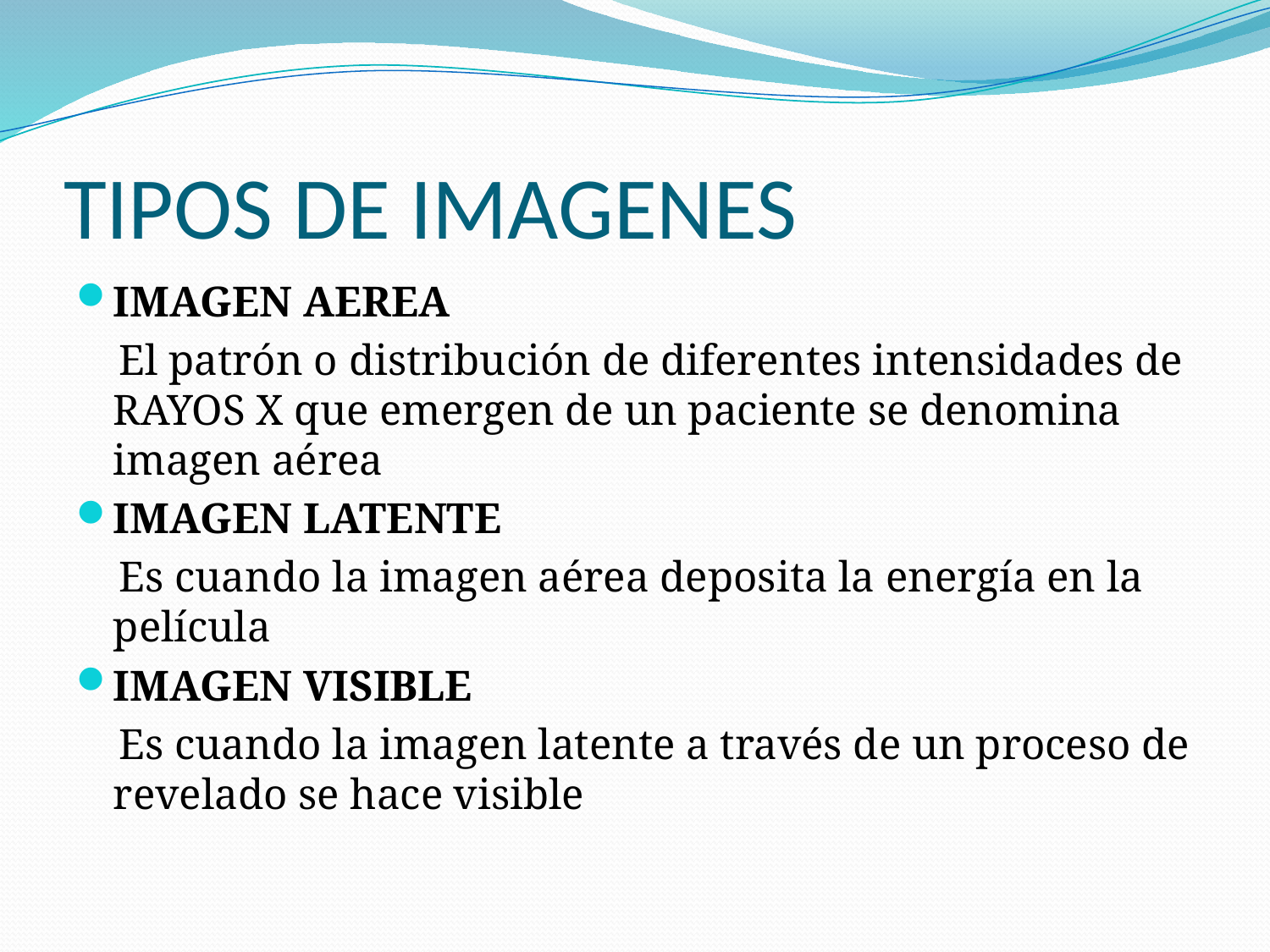

# TIPOS DE IMAGENES
IMAGEN AEREA
    El patrón o distribución de diferentes intensidades de RAYOS X que emergen de un paciente se denomina imagen aérea
IMAGEN LATENTE
    Es cuando la imagen aérea deposita la energía en la película
IMAGEN VISIBLE
    Es cuando la imagen latente a través de un proceso de revelado se hace visible